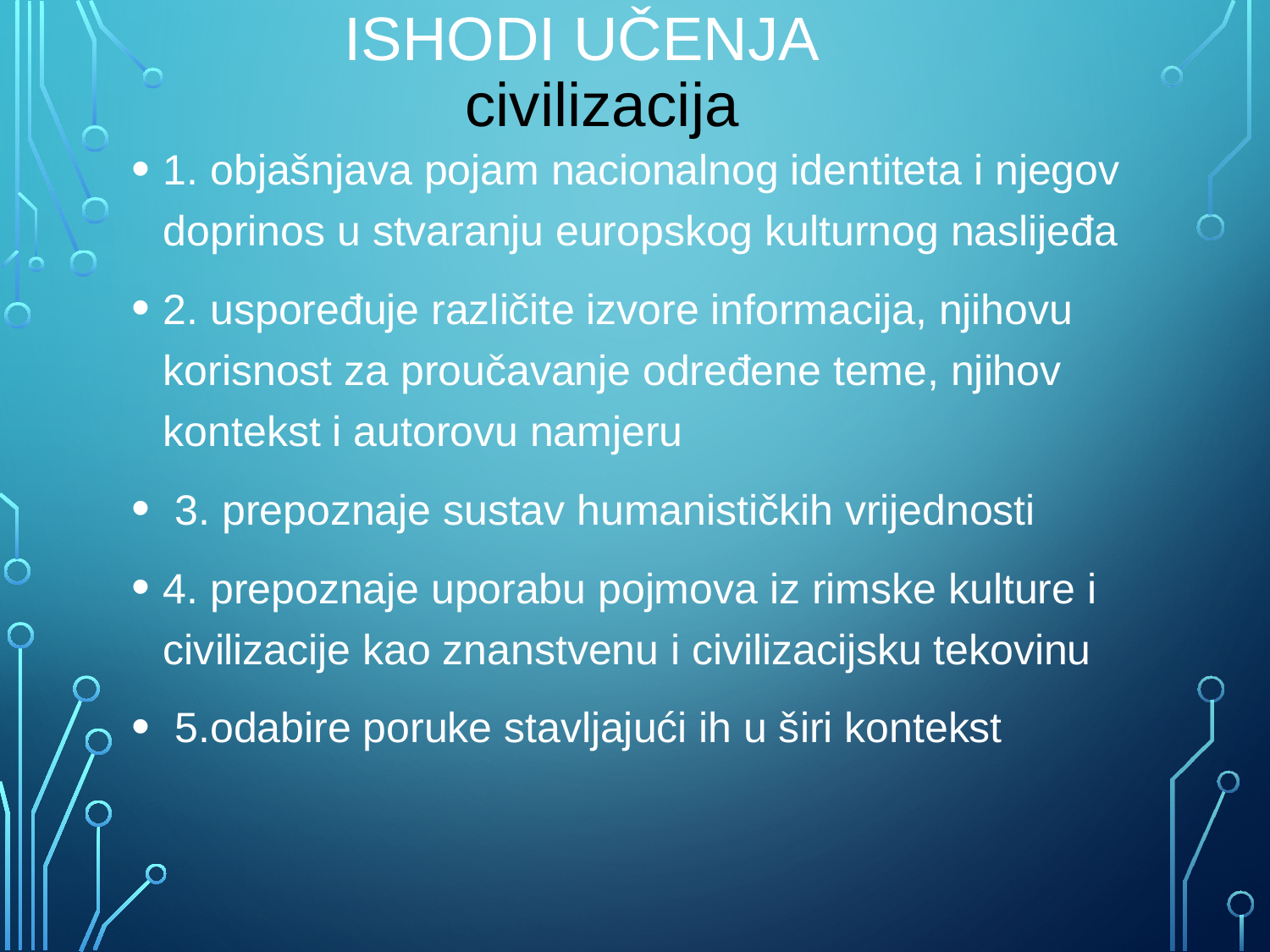

# ISHODI UČENJA civilizacija
1. objašnjava pojam nacionalnog identiteta i njegov doprinos u stvaranju europskog kulturnog naslijeđa
2. uspoređuje različite izvore informacija, njihovu korisnost za proučavanje određene teme, njihov kontekst i autorovu namjeru
 3. prepoznaje sustav humanističkih vrijednosti
4. prepoznaje uporabu pojmova iz rimske kulture i civilizacije kao znanstvenu i civilizacijsku tekovinu
 5.odabire poruke stavljajući ih u širi kontekst